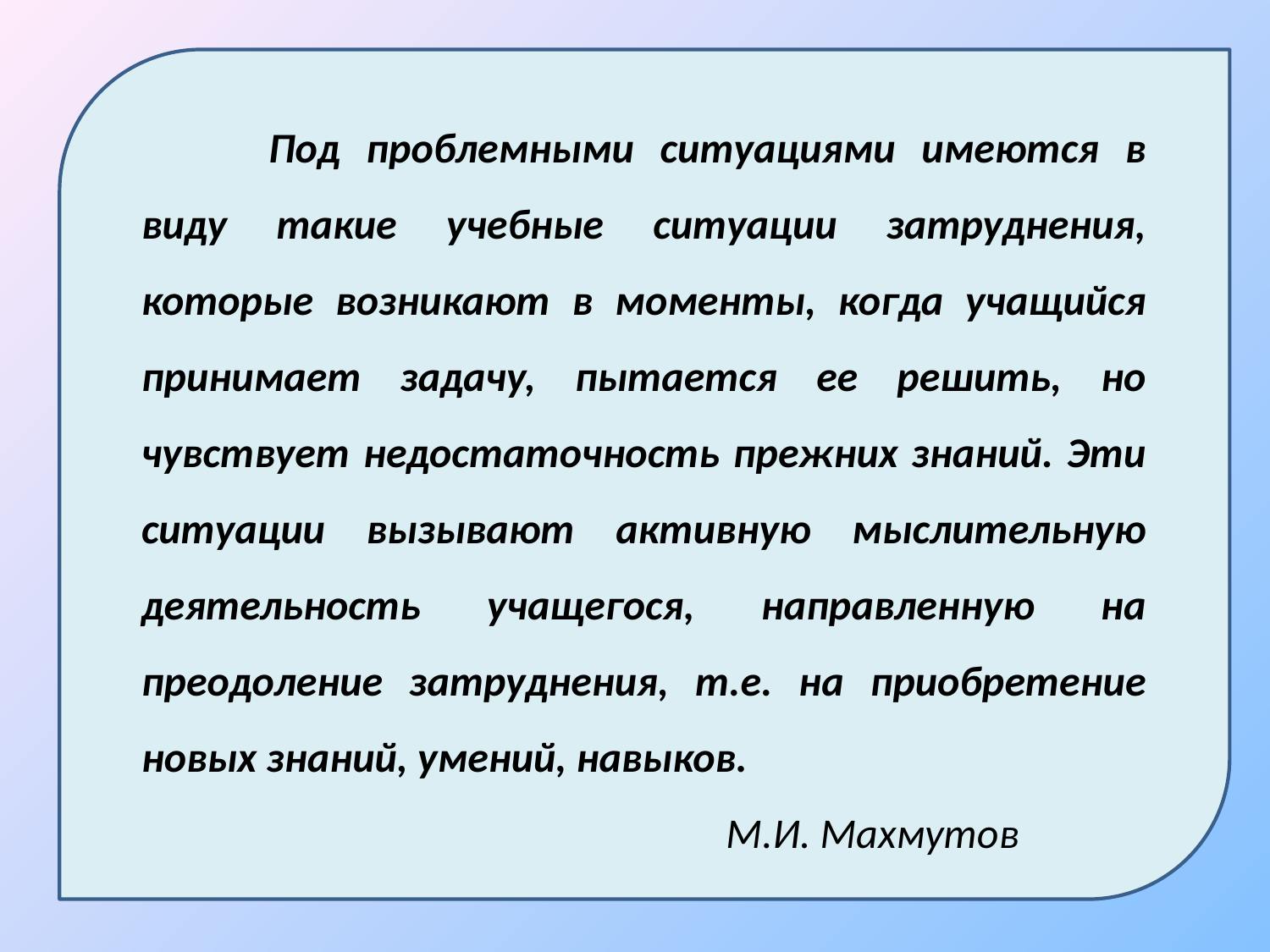

Под проблемными ситуациями имеются в виду такие учебные ситуации затруднения, которые возникают в моменты, когда учащийся принимает задачу, пытается ее решить, но чувствует недостаточность прежних знаний. Эти ситуации вызывают активную мыслительную деятельность учащегося, направленную на преодоление затруднения, т.е. на приобретение новых знаний, умений, навыков.
                                                М.И. Махмутов